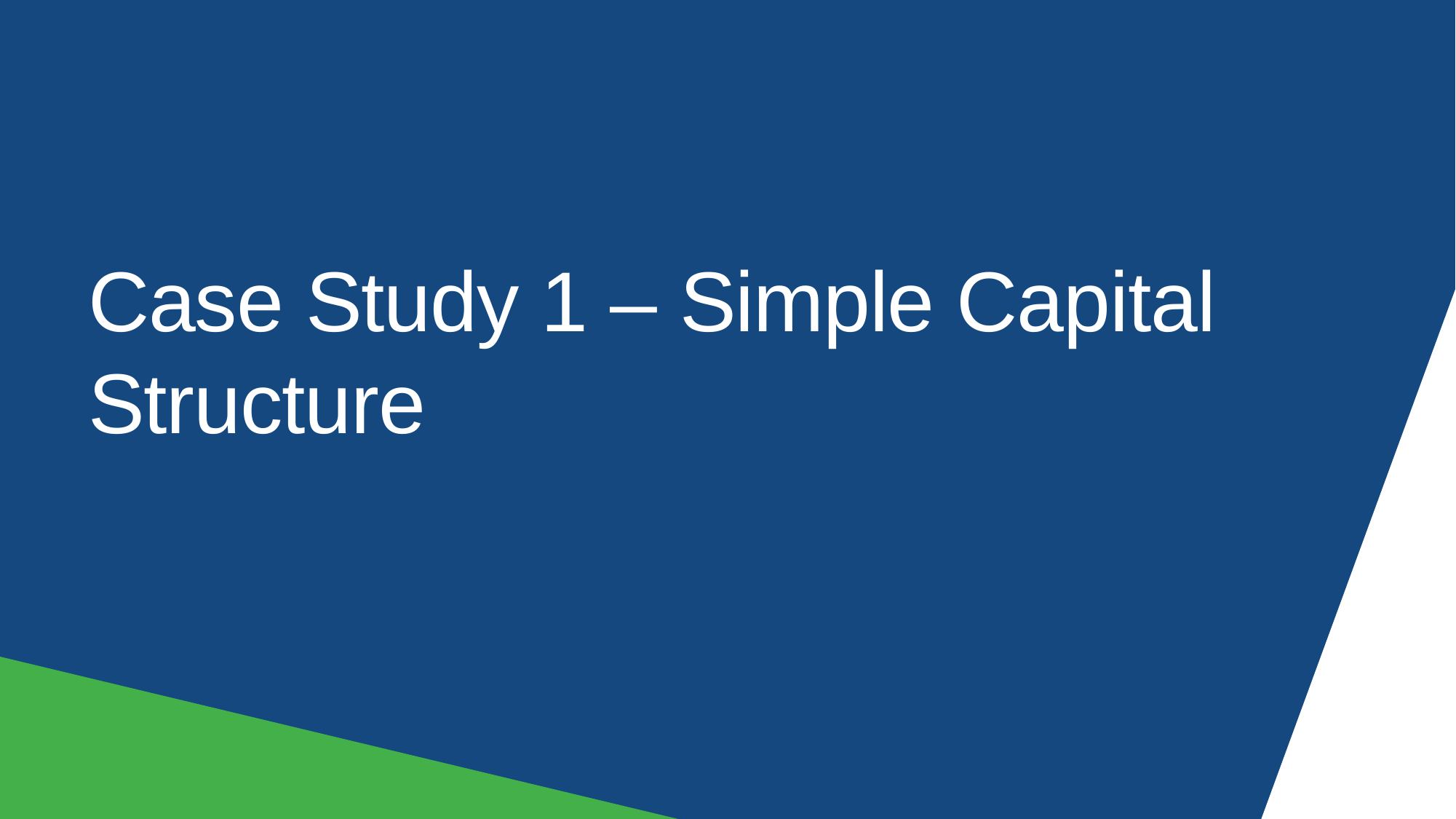

# Case Study 1 – Simple Capital Structure
7